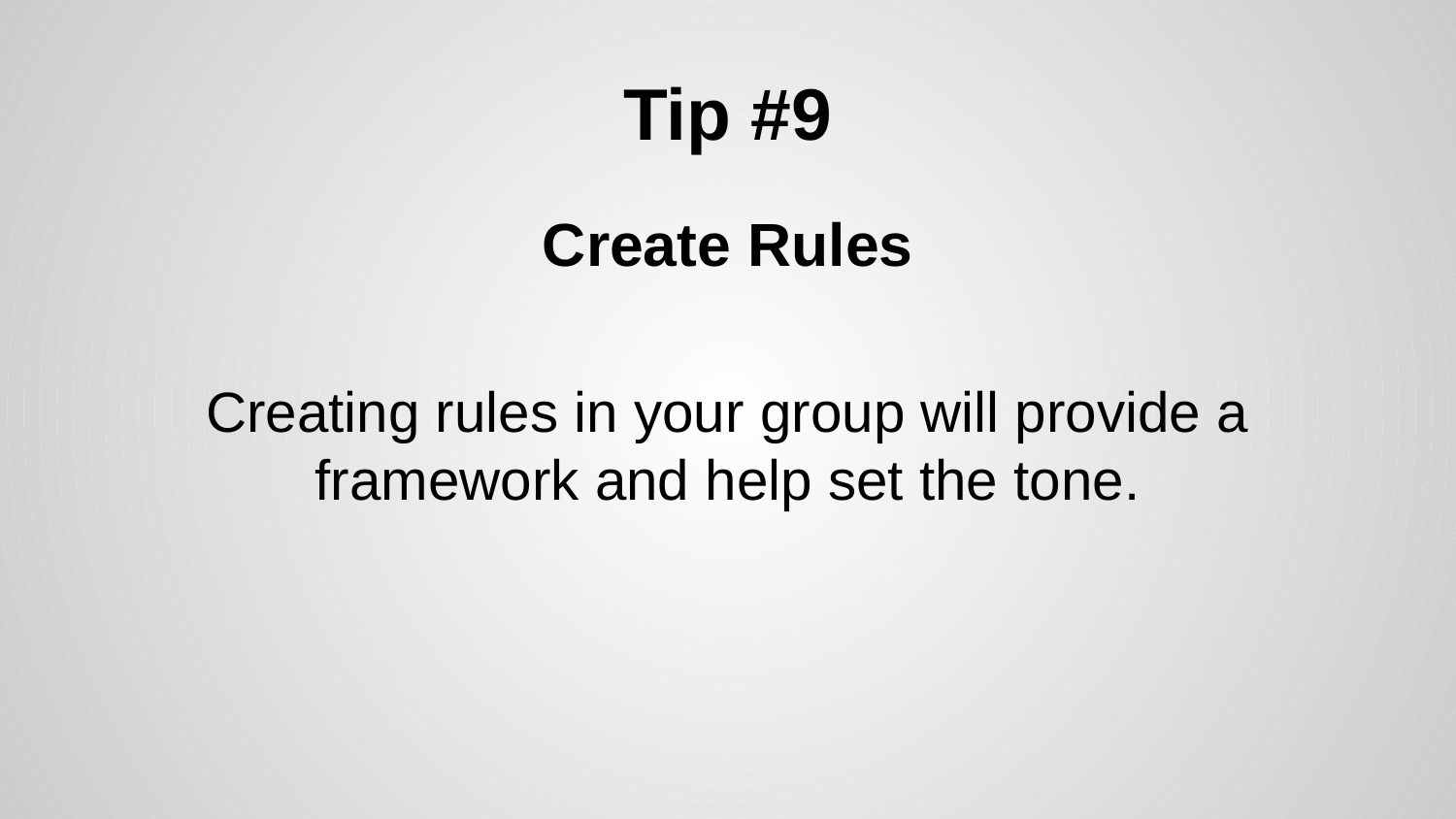

# Tip #9
Create Rules

Creating rules in your group will provide a framework and help set the tone.

.